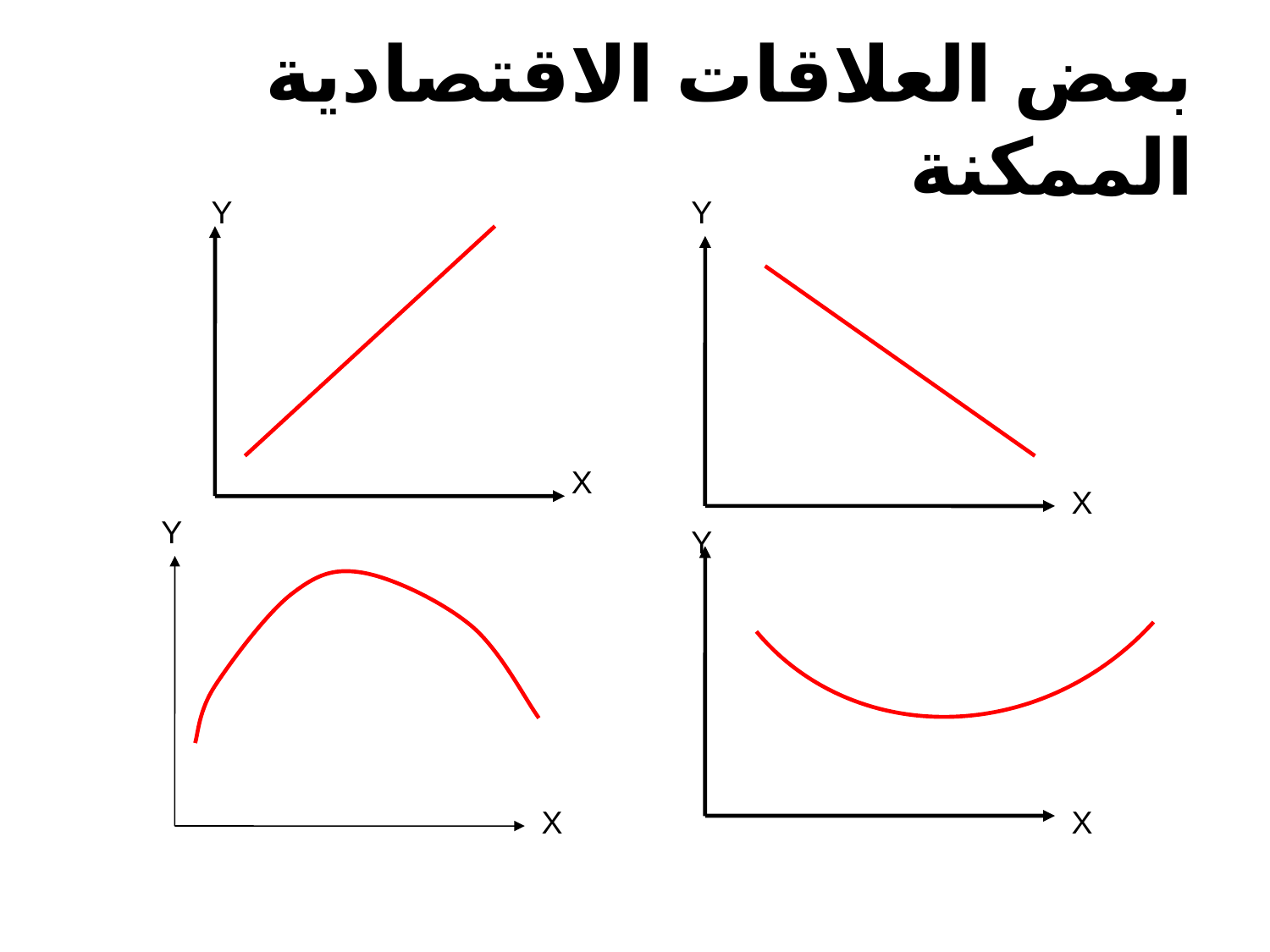

# بعض العلاقات الاقتصادية الممكنة
Y
Y

X

X

Y

Y

X
X